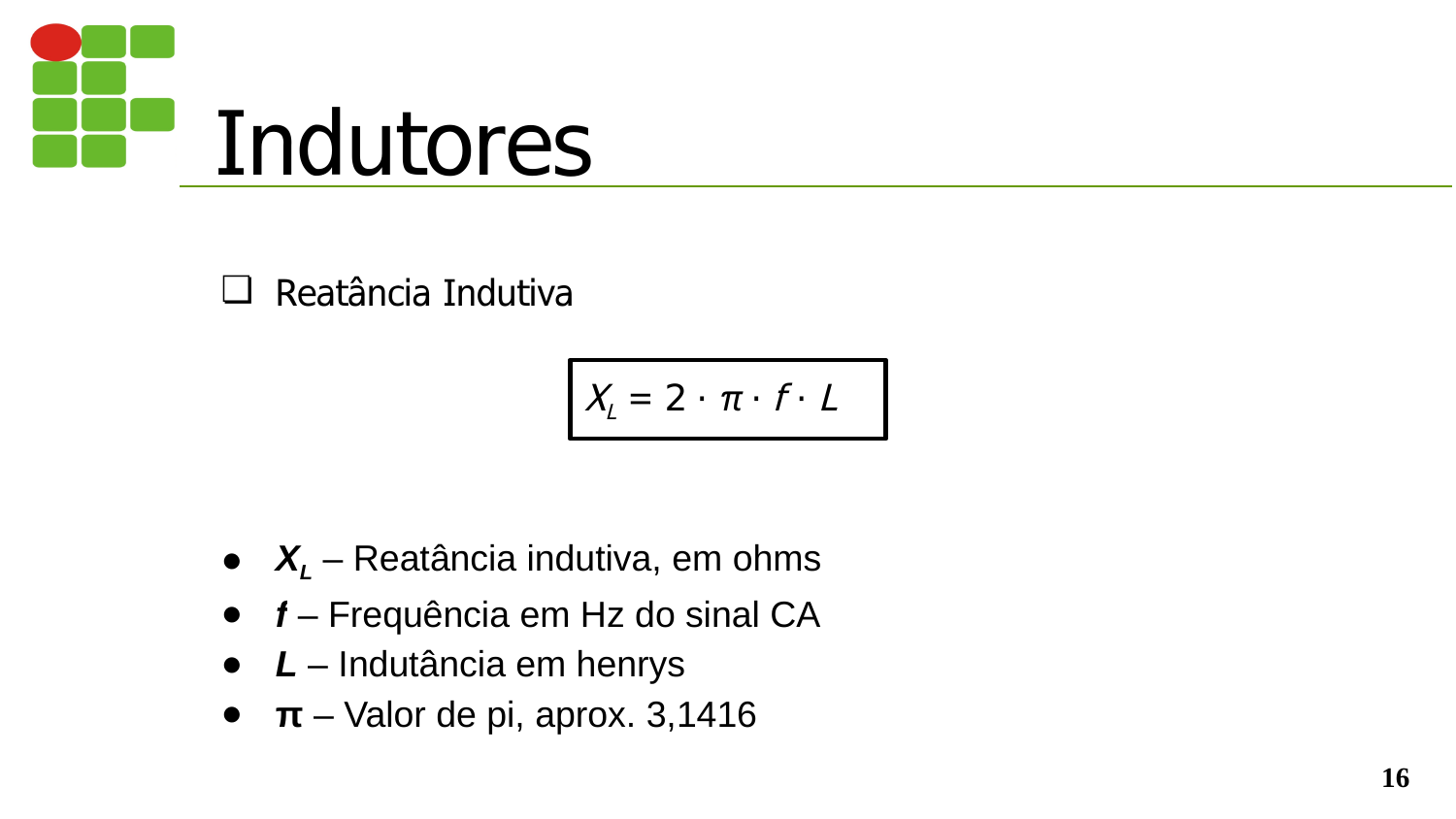

# Indutores
Reatância Indutiva
XL = 2 ∙ π ∙ f ∙ L

XL – Reatância indutiva, em ohms
f – Frequência em Hz do sinal CA
L – Indutância em henrys
π – Valor de pi, aprox. 3,1416
16